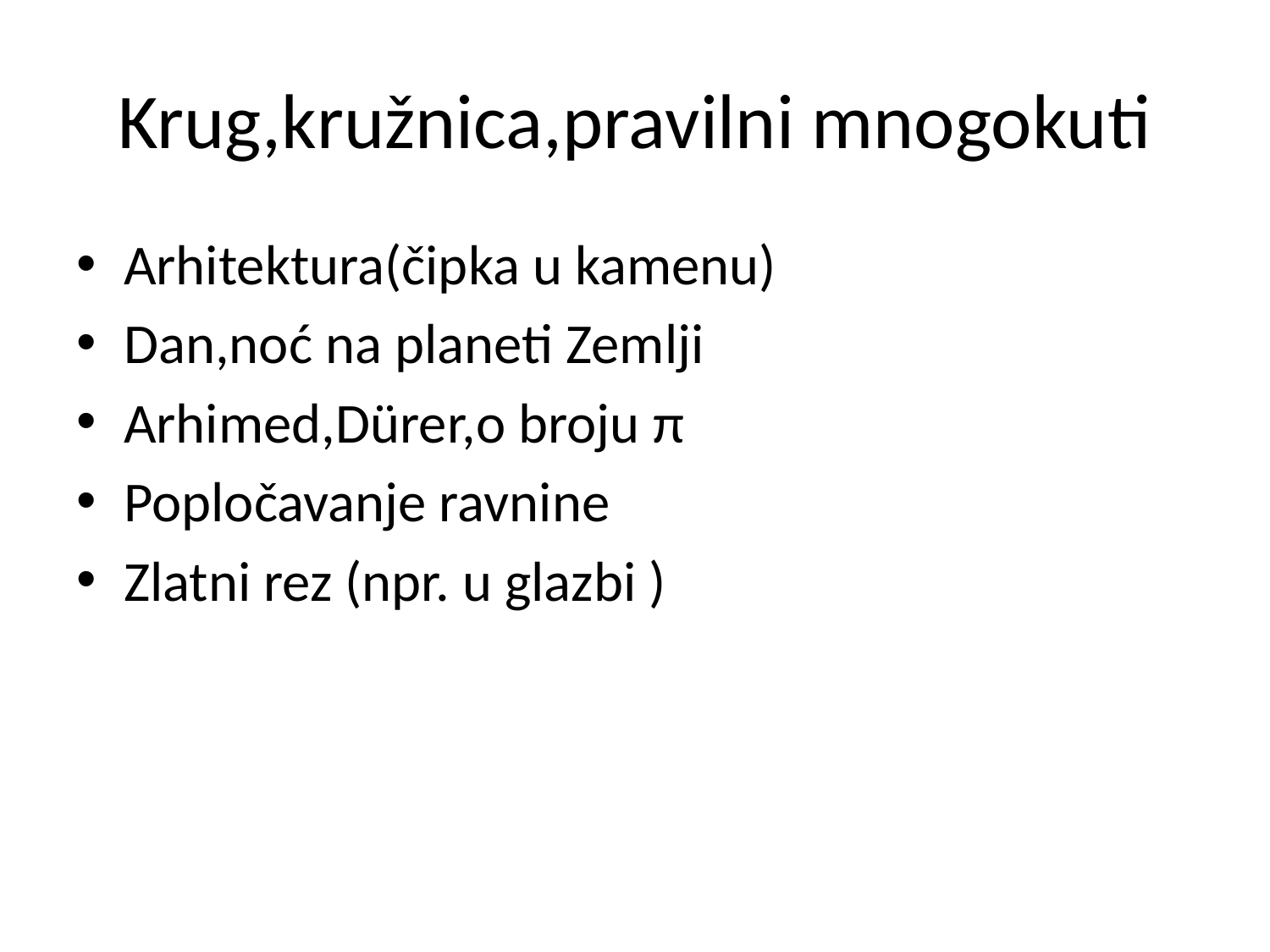

# Krug,kružnica,pravilni mnogokuti
Arhitektura(čipka u kamenu)
Dan,noć na planeti Zemlji
Arhimed,Dürer,o broju π
Popločavanje ravnine
Zlatni rez (npr. u glazbi )